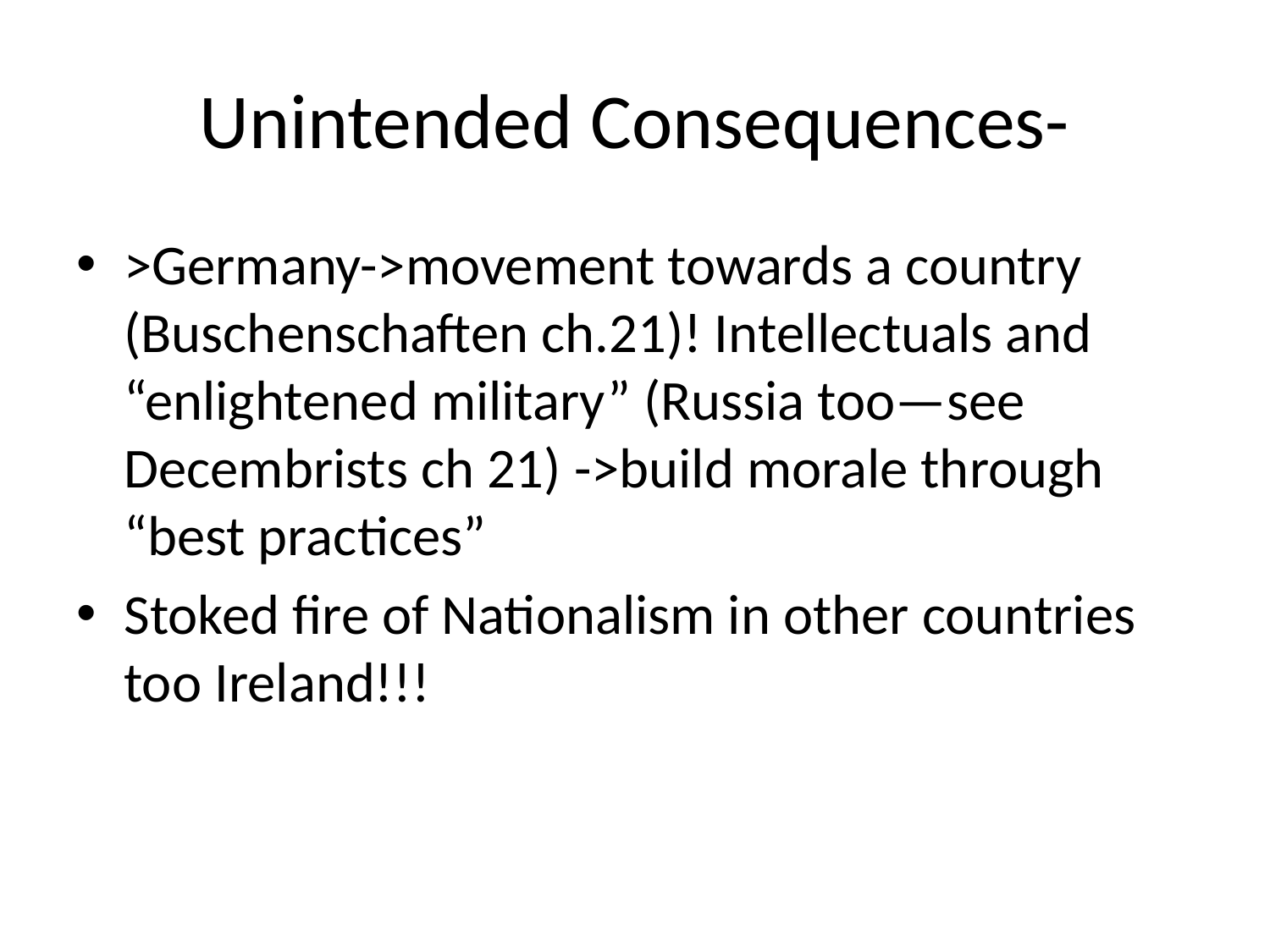

# Unintended Consequences-
>Germany->movement towards a country (Buschenschaften ch.21)! Intellectuals and “enlightened military” (Russia too—see Decembrists ch 21) ->build morale through “best practices”
Stoked fire of Nationalism in other countries too Ireland!!!